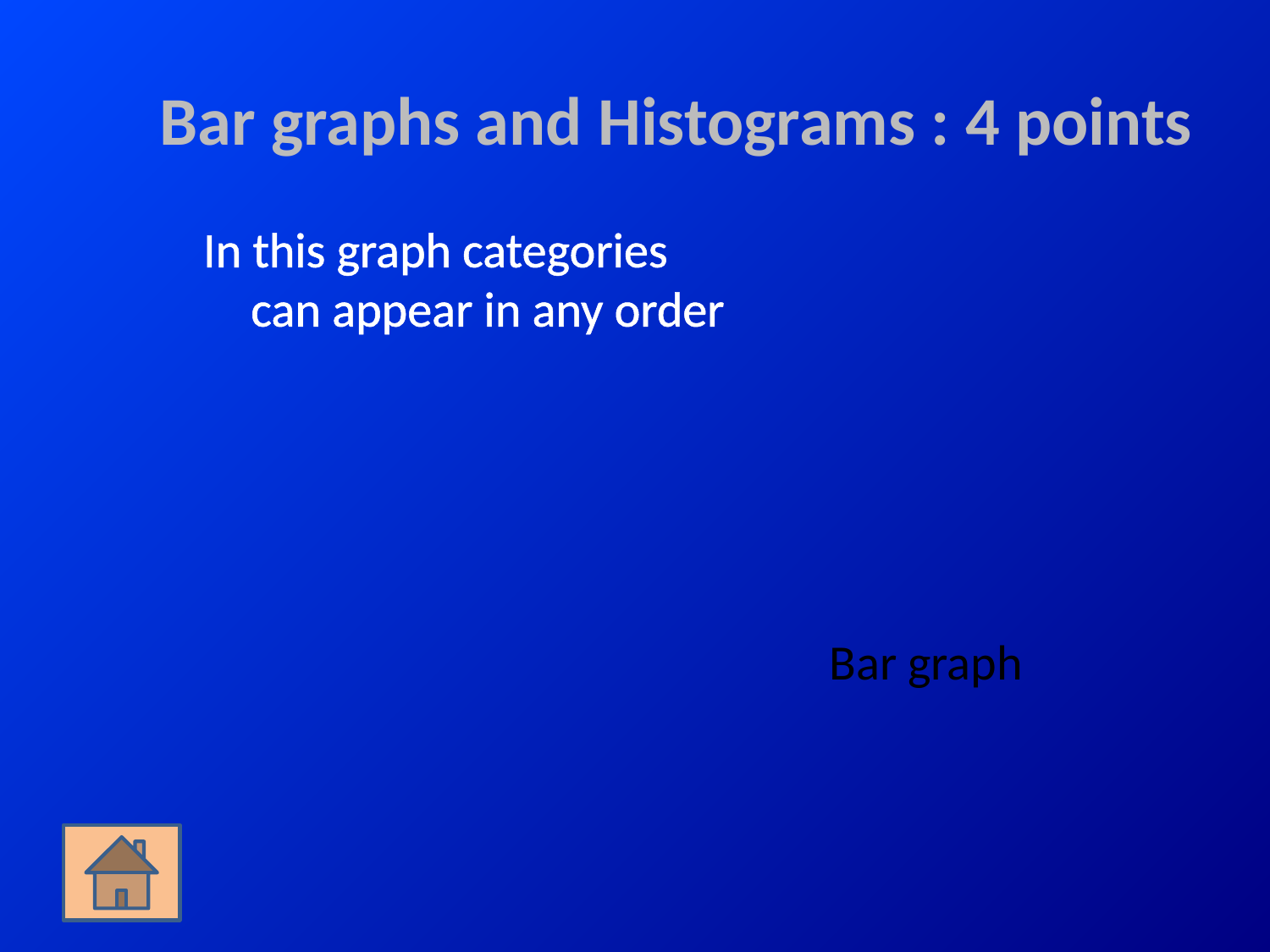

# Bar graphs and Histograms : 4 points
In this graph categories can appear in any order
Bar graph